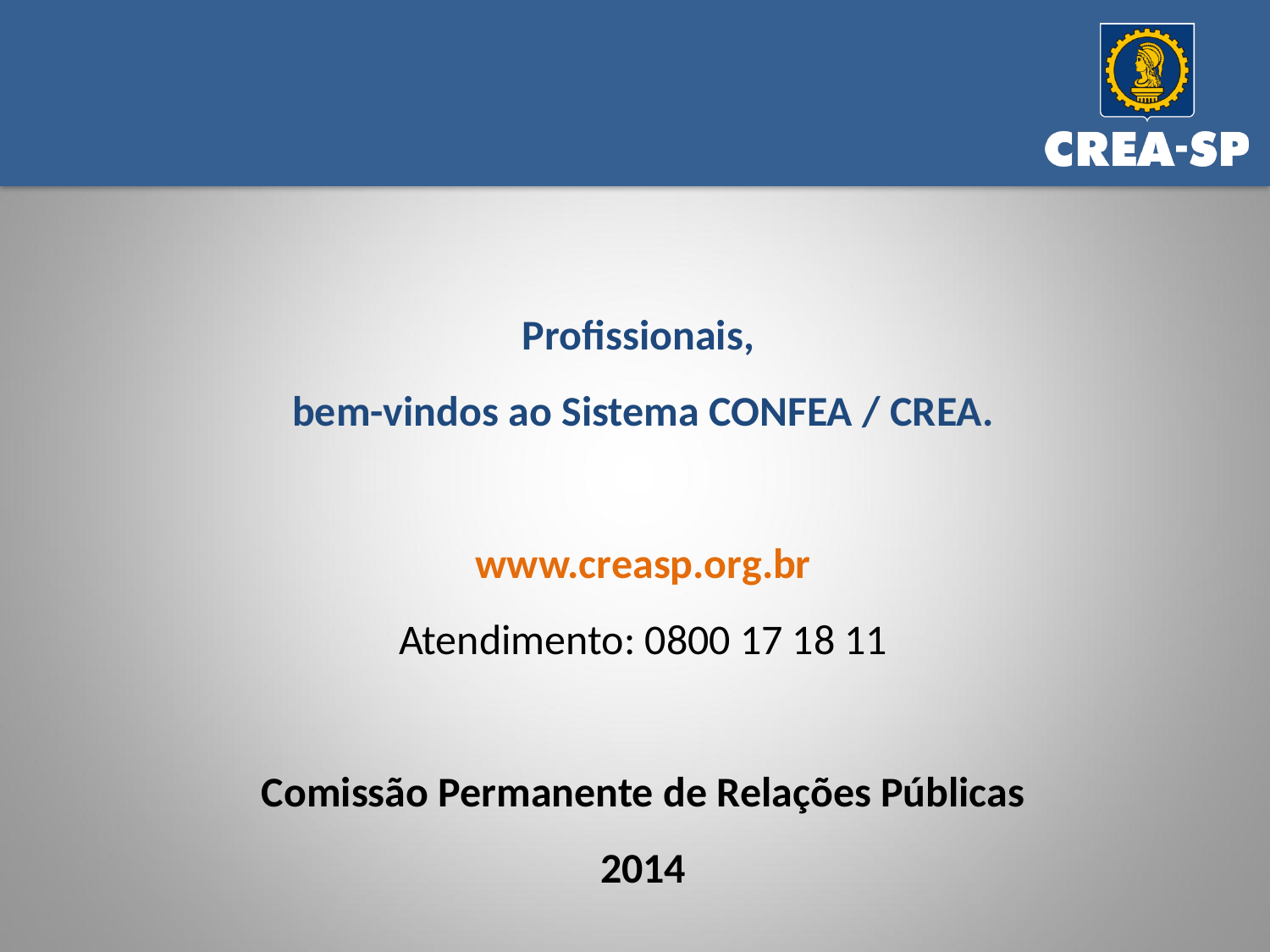

Profissionais,
bem-vindos ao Sistema CONFEA / CREA.

www.creasp.org.br
Atendimento: 0800 17 18 11

Comissão Permanente de Relações Públicas
2014